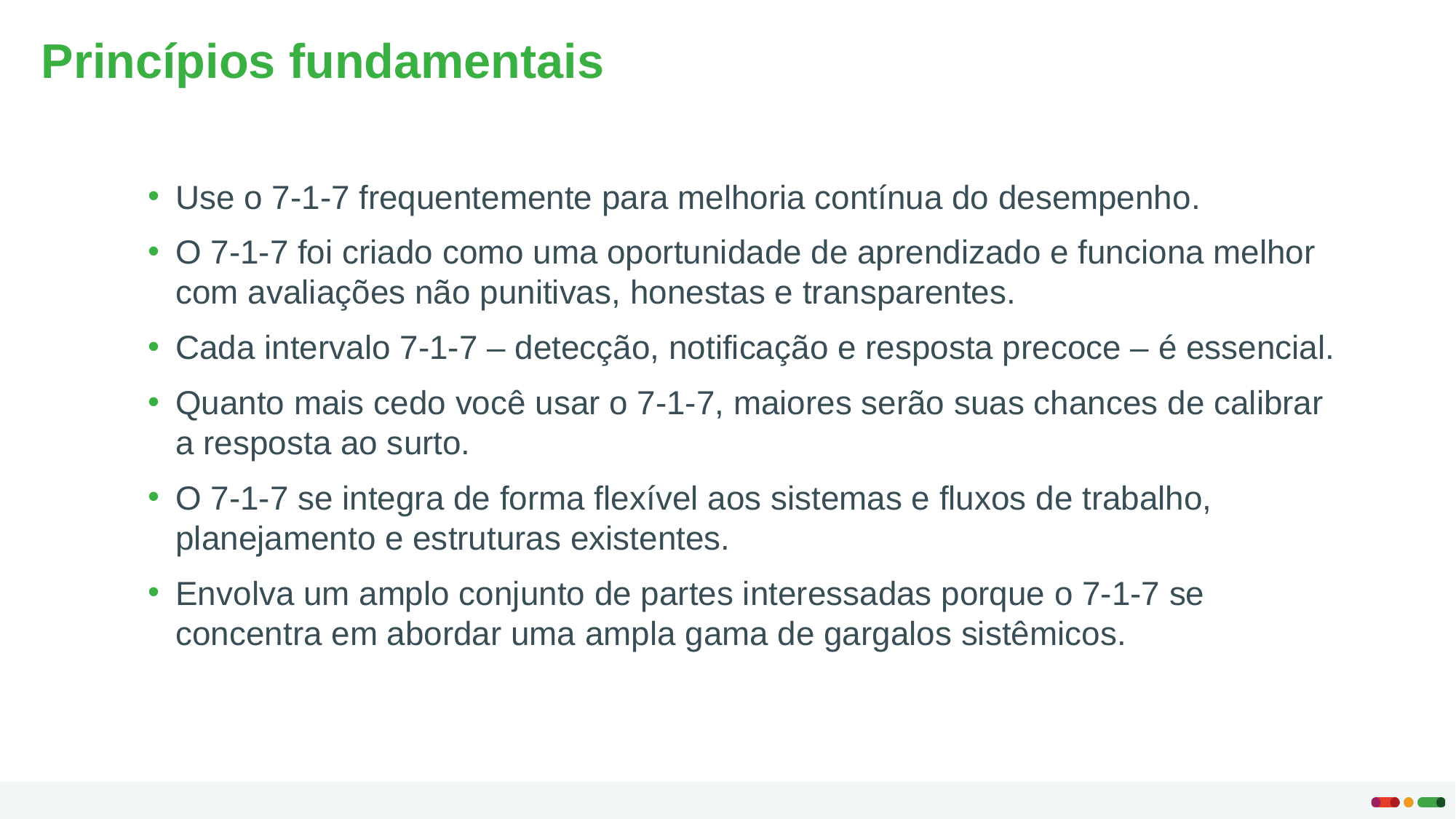

# Princípios fundamentais
Use o 7-1-7 frequentemente para melhoria contínua do desempenho.
O 7-1-7 foi criado como uma oportunidade de aprendizado e funciona melhor com avaliações não punitivas, honestas e transparentes.
Cada intervalo 7-1-7 – detecção, notificação e resposta precoce – é essencial.
Quanto mais cedo você usar o 7-1-7, maiores serão suas chances de calibrar a resposta ao surto.
O 7-1-7 se integra de forma flexível aos sistemas e fluxos de trabalho, planejamento e estruturas existentes.
Envolva um amplo conjunto de partes interessadas porque o 7-1-7 se concentra em abordar uma ampla gama de gargalos sistêmicos.